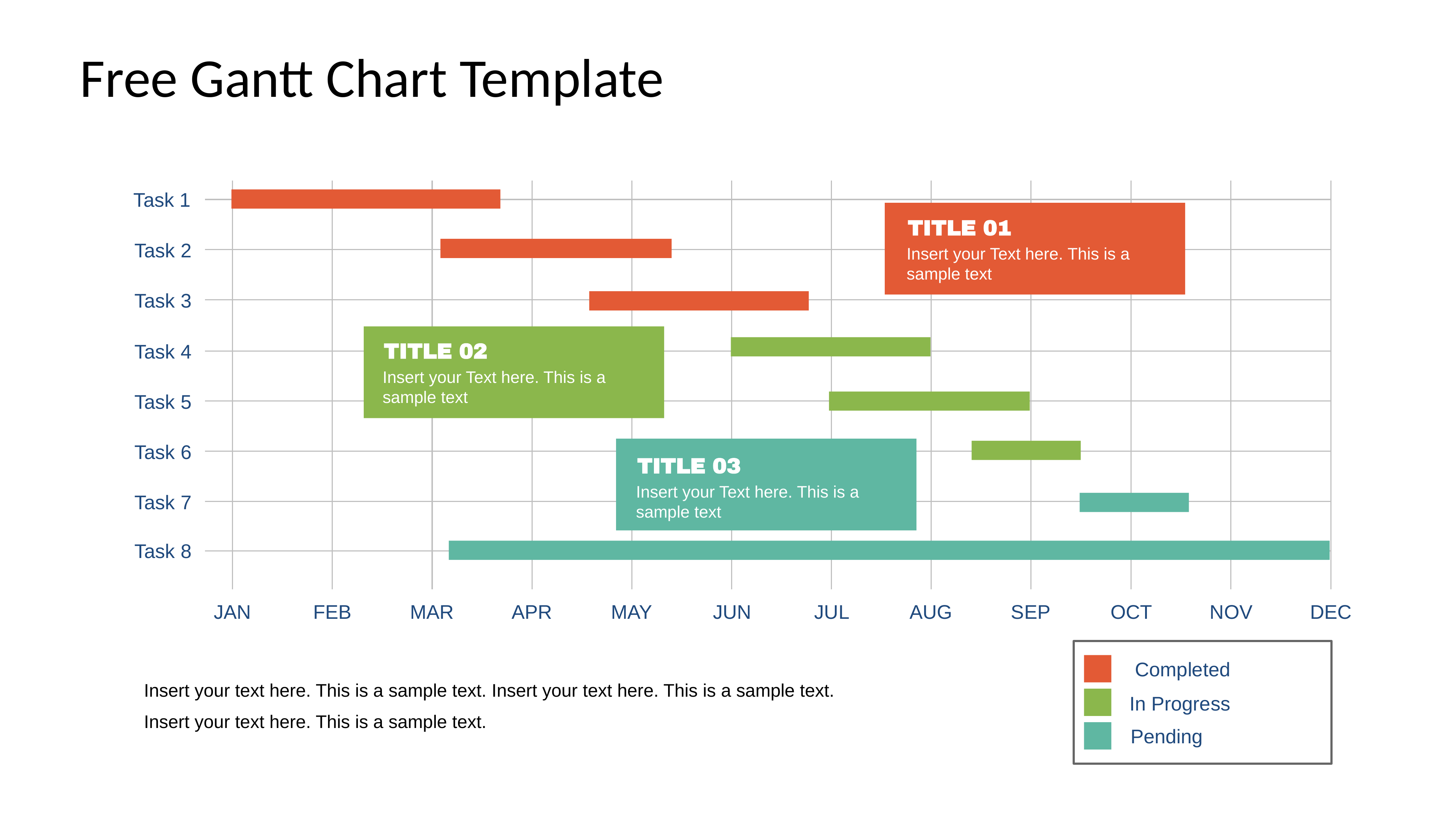

# Free Gantt Chart Template
Task 1

TITLE 01
Task 2
Insert your Text here. This is a sample text

Task 3

TITLE 02
Task 4

Insert your Text here. This is a sample text
Task 5

Task 6

TITLE 03
Insert your Text here. This is a sample text
Task 7

Task 8

JAN
FEB
MAR
APR
MAY
JUN
JUL
AUG
SEP
OCT
NOV
DEC

Completed

Insert your text here. This is a sample text. Insert your text here. This is a sample text.
Insert your text here. This is a sample text.
In Progress

Pending